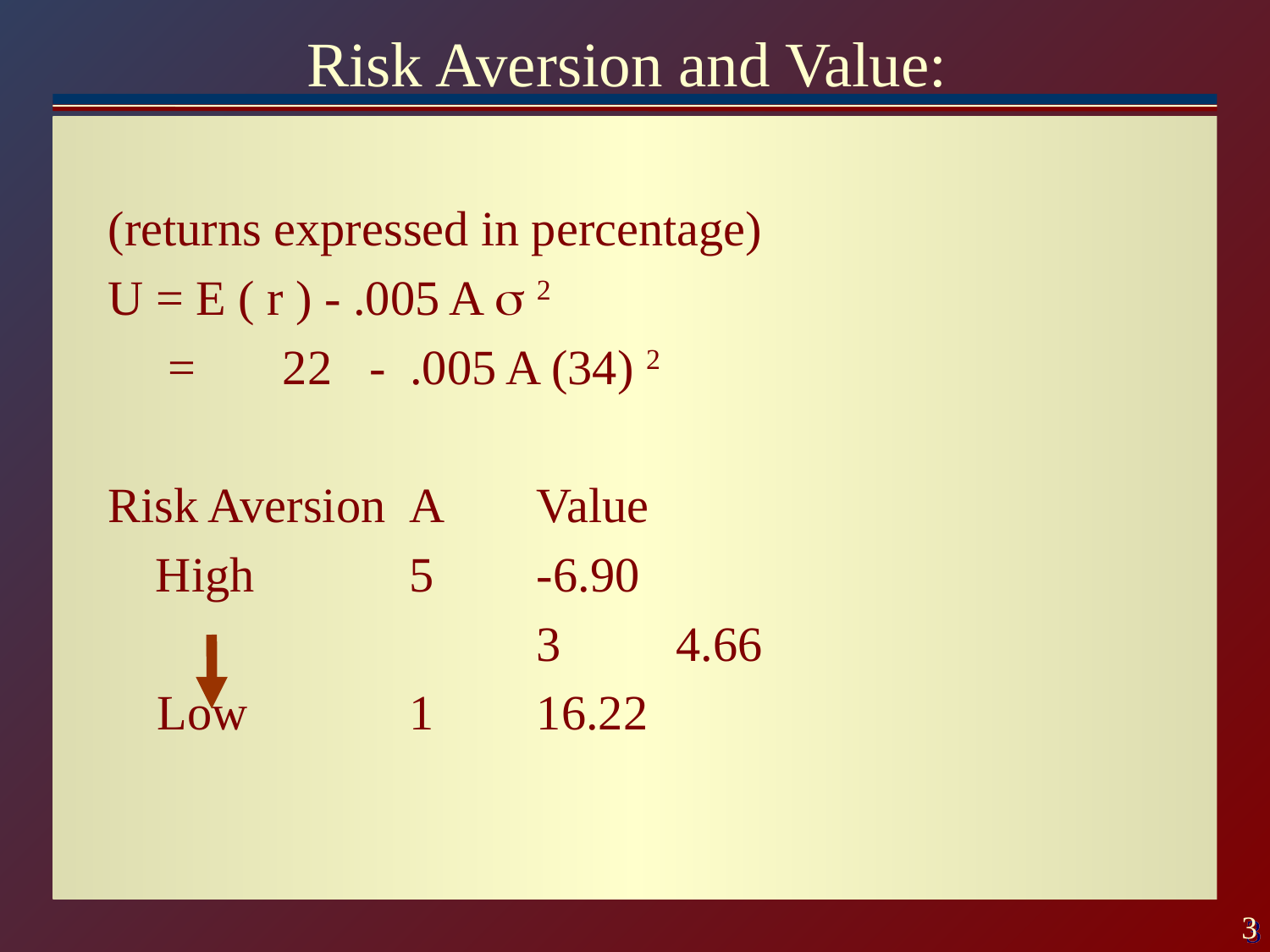

# Risk Aversion and Value:
(returns expressed in percentage)
U = E ( r ) - .005 A σ 2
	 =	22   -  .005 A (34) 2

Risk Aversion	A	Value
	High		5	-6.90
				3	 4.66
    Low 		1	16.22